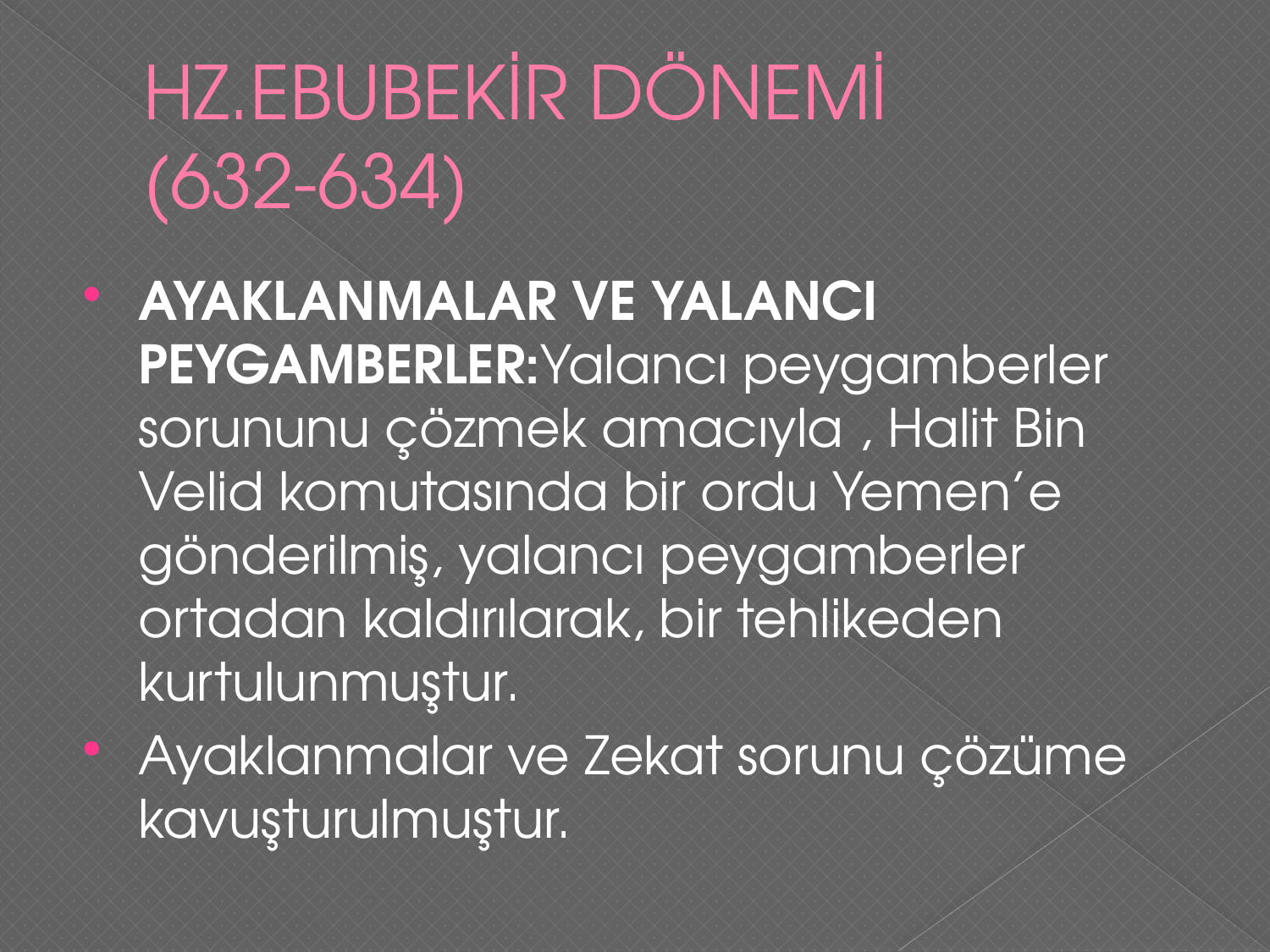

# HZ.EBUBEKİR DÖNEMİ        (632-634)
AYAKLANMALAR VE YALANCI PEYGAMBERLER:Yalancı peygamberler sorununu çözmek amacıyla , Halit Bin Velid komutasında bir ordu Yemen’e gönderilmiş, yalancı peygamberler ortadan kaldırılarak, bir tehlikeden kurtulunmuştur.
Ayaklanmalar ve Zekat sorunu çözüme kavuşturulmuştur.